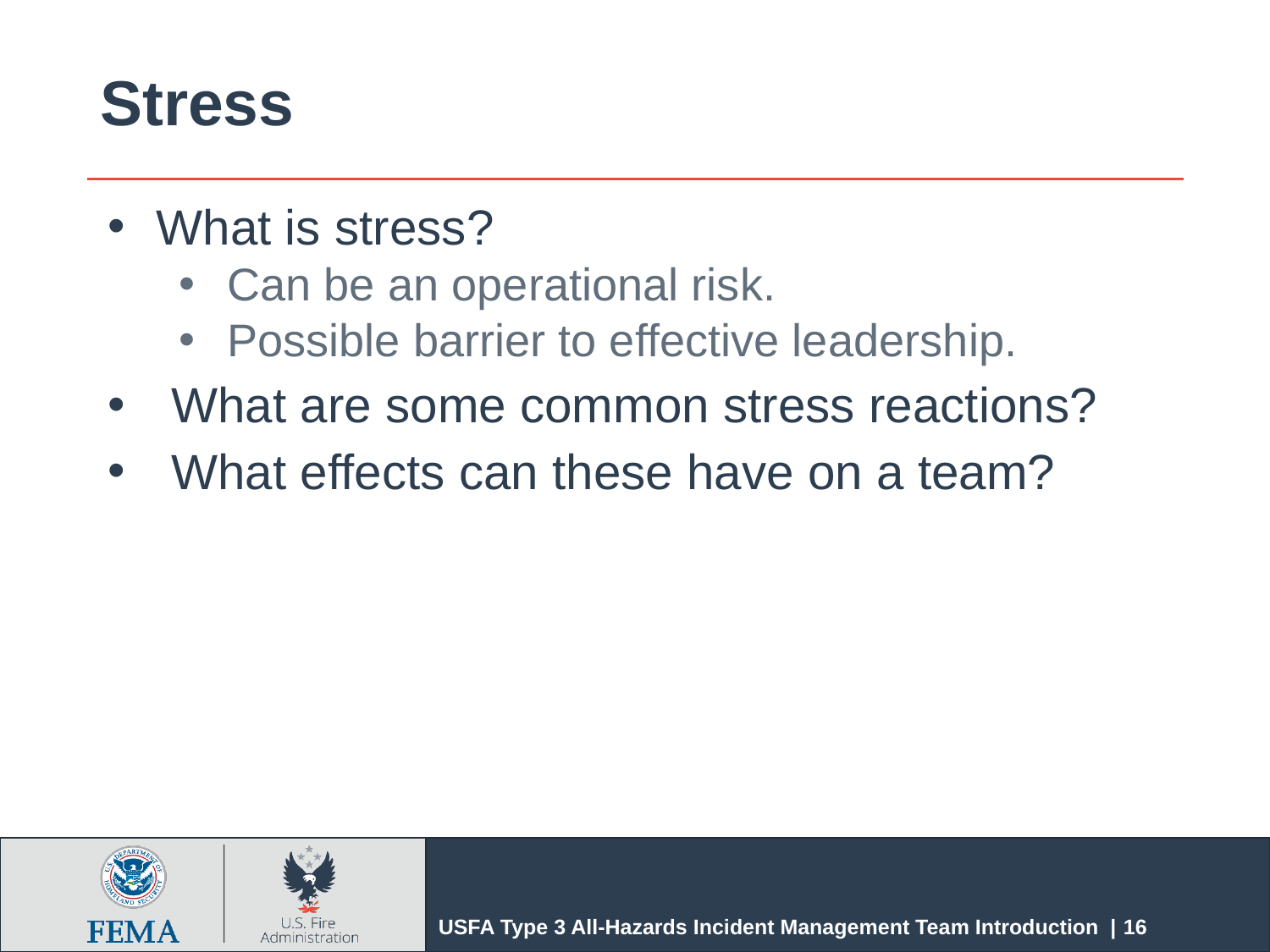

# Stress
What is stress?
Can be an operational risk.
Possible barrier to effective leadership.
What are some common stress reactions?
What effects can these have on a team?
USFA Type 3 All-Hazards Incident Management Team Introduction  | 16